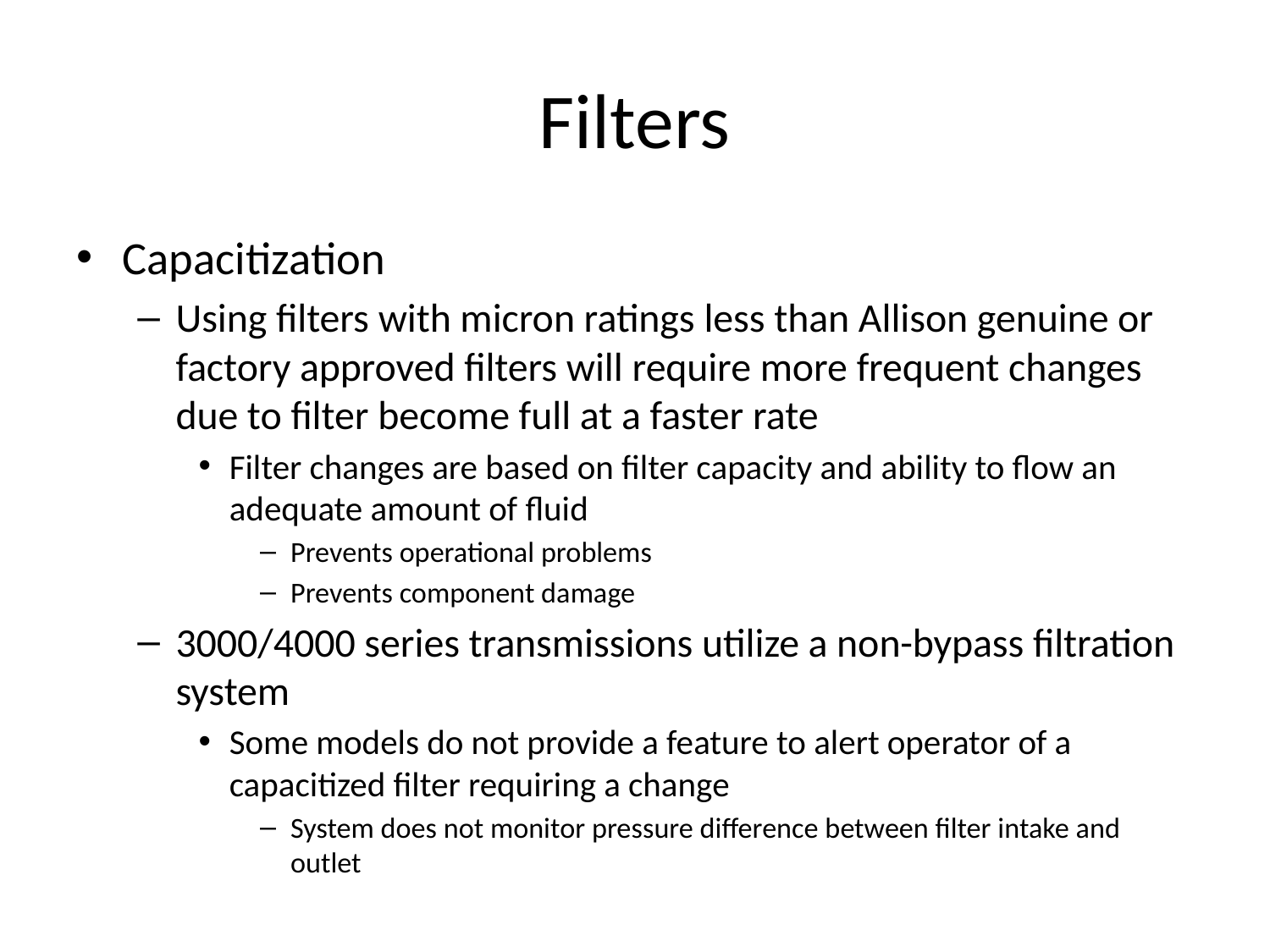

# Filters
Capacitization
Using filters with micron ratings less than Allison genuine or factory approved filters will require more frequent changes due to filter become full at a faster rate
Filter changes are based on filter capacity and ability to flow an adequate amount of fluid
Prevents operational problems
Prevents component damage
3000/4000 series transmissions utilize a non-bypass filtration system
Some models do not provide a feature to alert operator of a capacitized filter requiring a change
System does not monitor pressure difference between filter intake and outlet